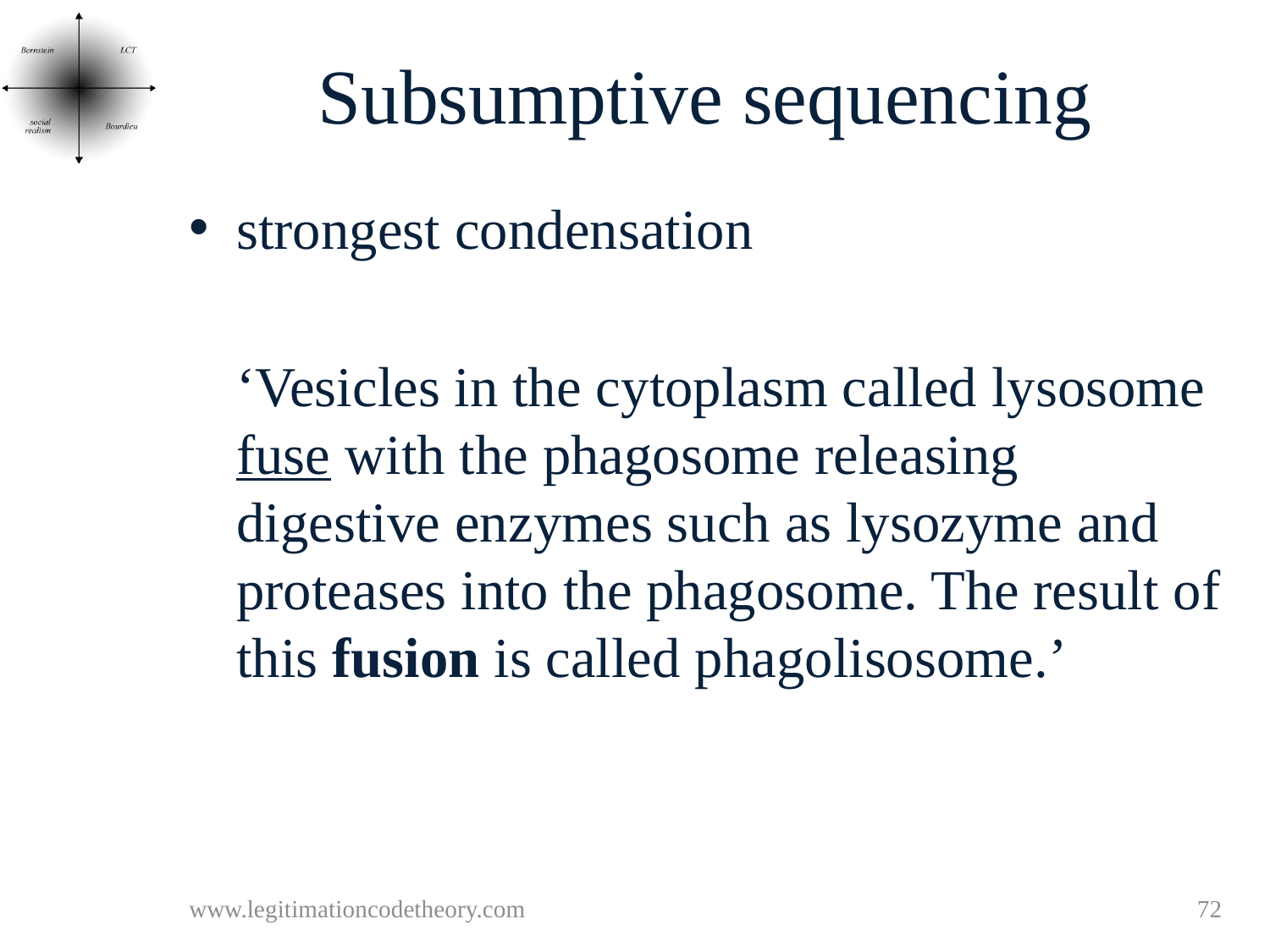

# Subsumptive sequencing

strongest condensation

	‘Vesicles in the cytoplasm called lysosome fuse with the phagosome releasing digestive enzymes such as lysozyme and proteases into the phagosome. The result of this fusion is called phagolisosome.’

www.legitimationcodetheory.com
72